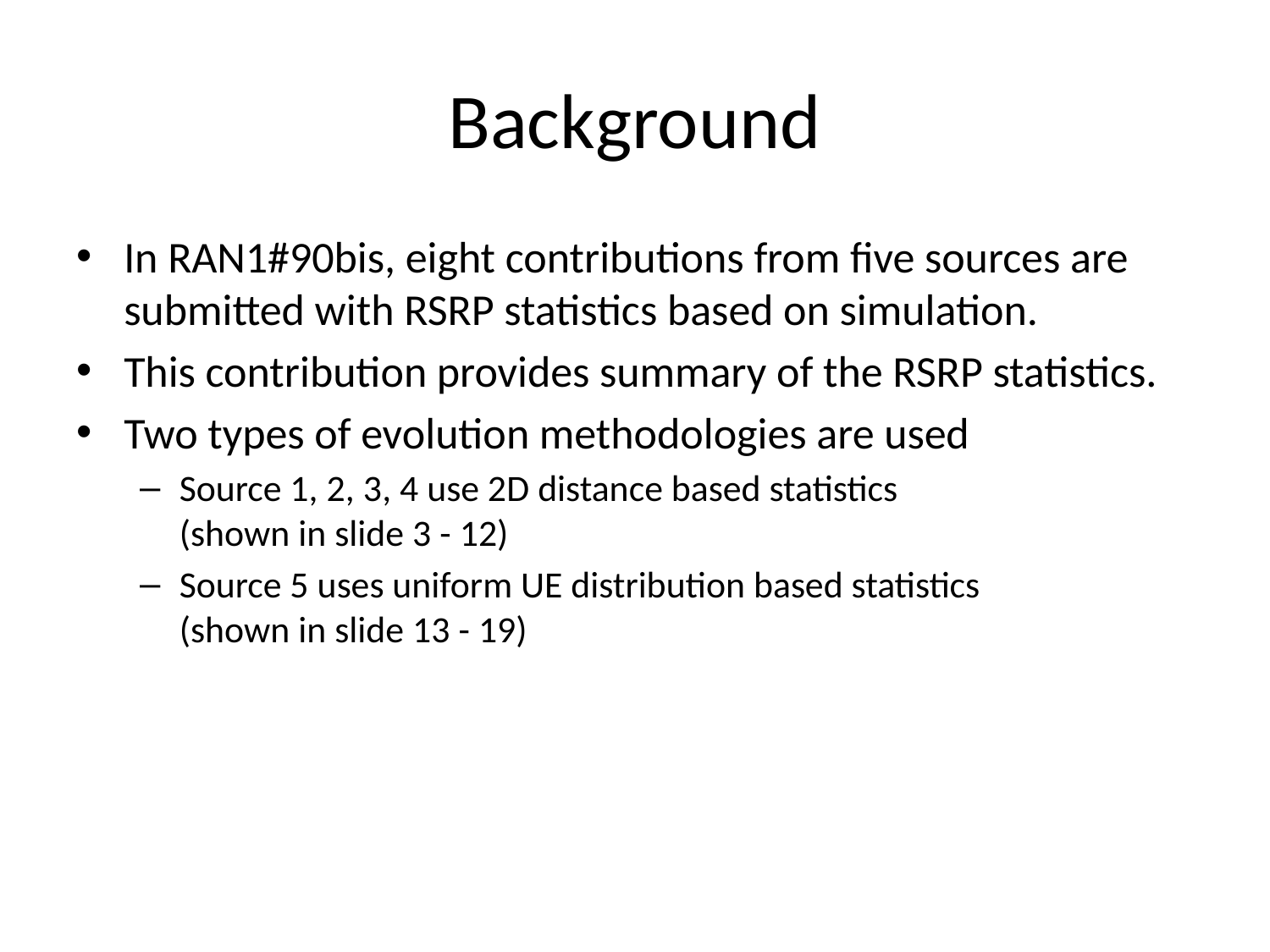

# Background
In RAN1#90bis, eight contributions from five sources are submitted with RSRP statistics based on simulation.
This contribution provides summary of the RSRP statistics.
Two types of evolution methodologies are used
Source 1, 2, 3, 4 use 2D distance based statistics
(shown in slide 3 - 12)
Source 5 uses uniform UE distribution based statistics
(shown in slide 13 - 19)